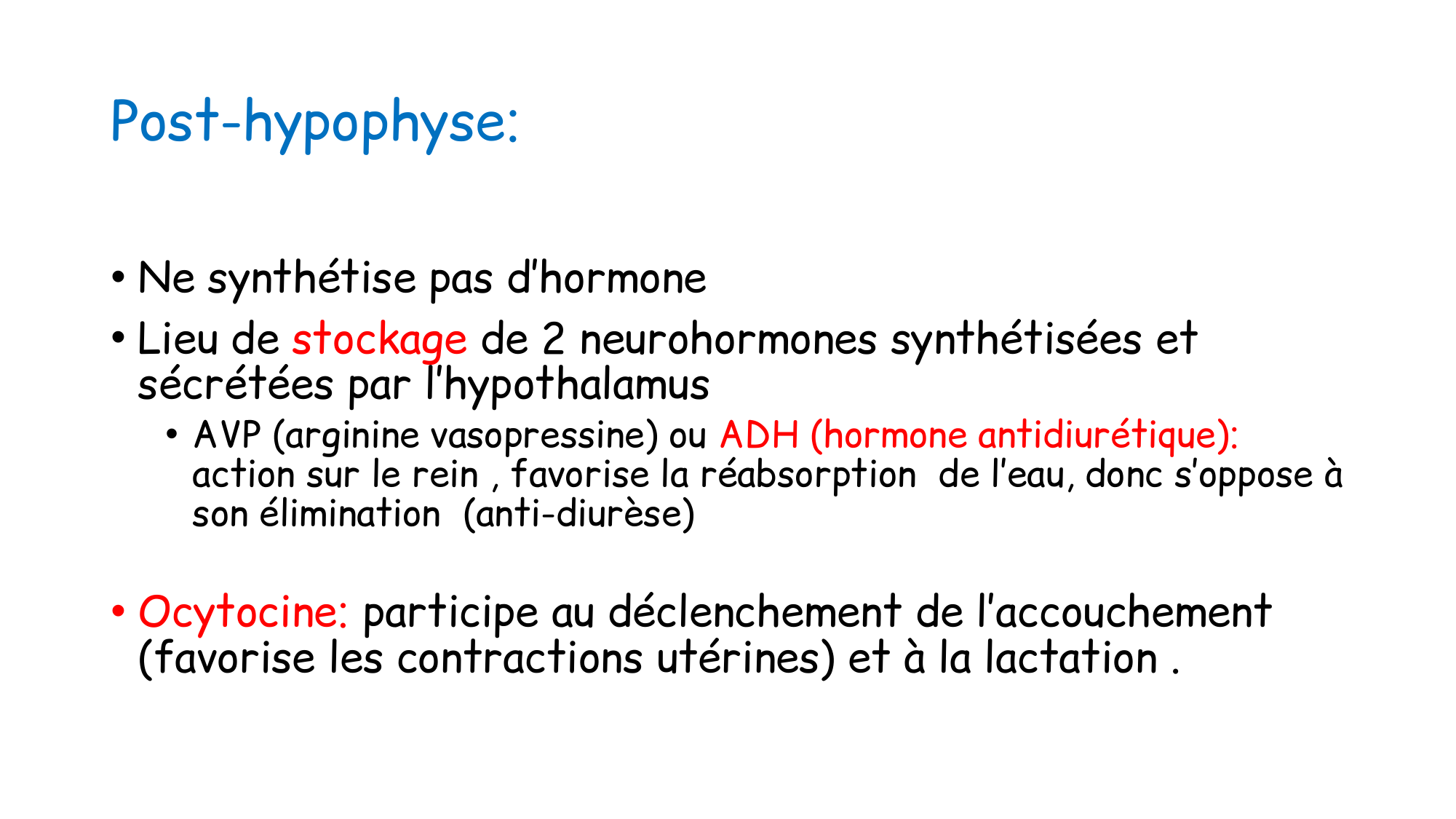

# Post-hypophyse:

Ne synthétise pas d’hormone
Lieu de stockage de 2 neurohormones synthétisées et sécrétées par l’hypothalamus
AVP (arginine vasopressine) ou ADH (hormone antidiurétique): action sur le rein , favorise la réabsorption  de l’eau, donc s’oppose à son élimination  (anti-diurèse)

Ocytocine: participe au déclenchement de l’accouchement (favorise les contractions utérines) et à la lactation .